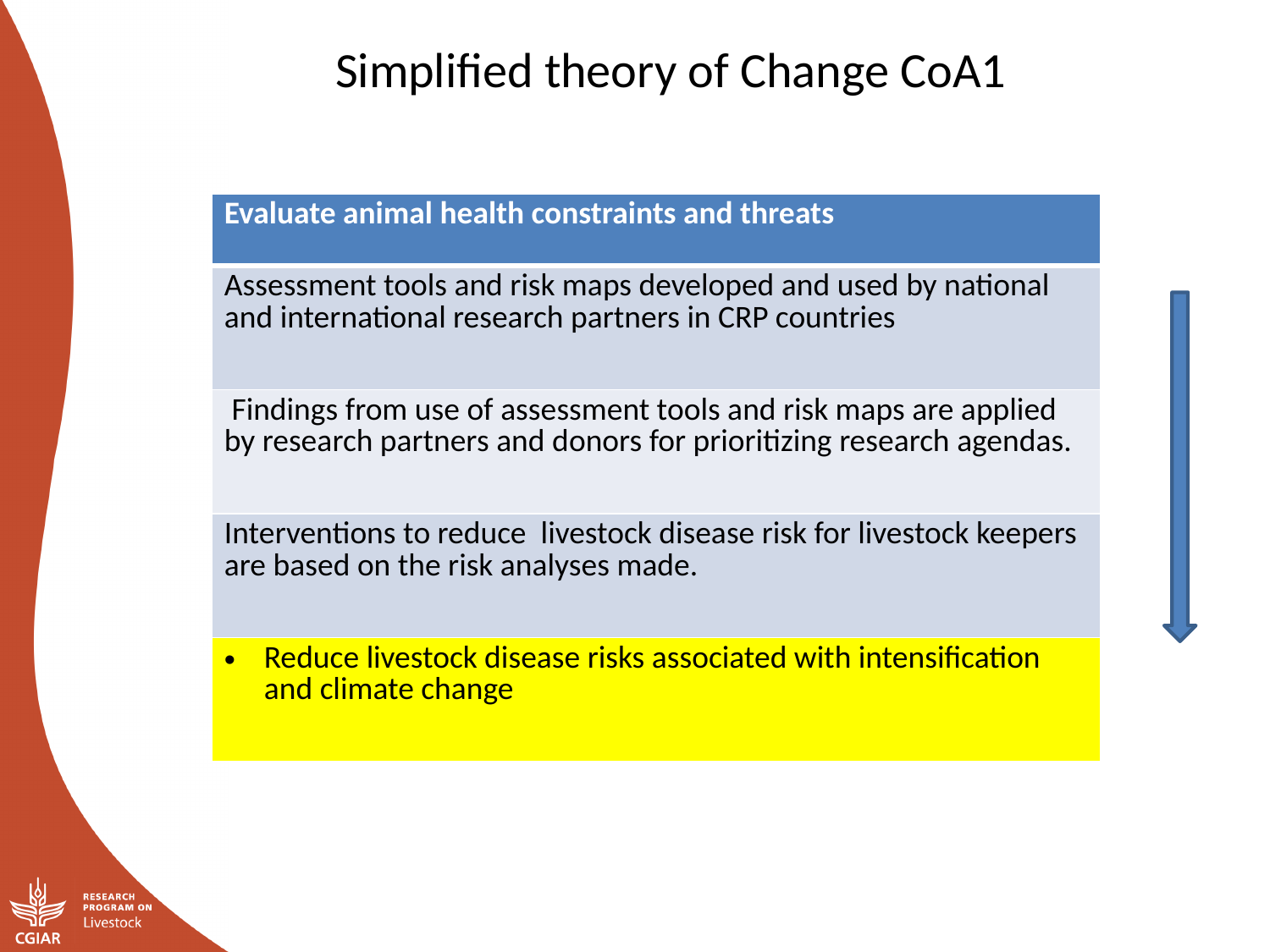

Simplified theory of Change CoA1
| Evaluate animal health constraints and threats |
| --- |
| Assessment tools and risk maps developed and used by national and international research partners in CRP countries |
| Findings from use of assessment tools and risk maps are applied by research partners and donors for prioritizing research agendas. |
| Interventions to reduce livestock disease risk for livestock keepers are based on the risk analyses made. |
| Reduce livestock disease risks associated with intensification and climate change |